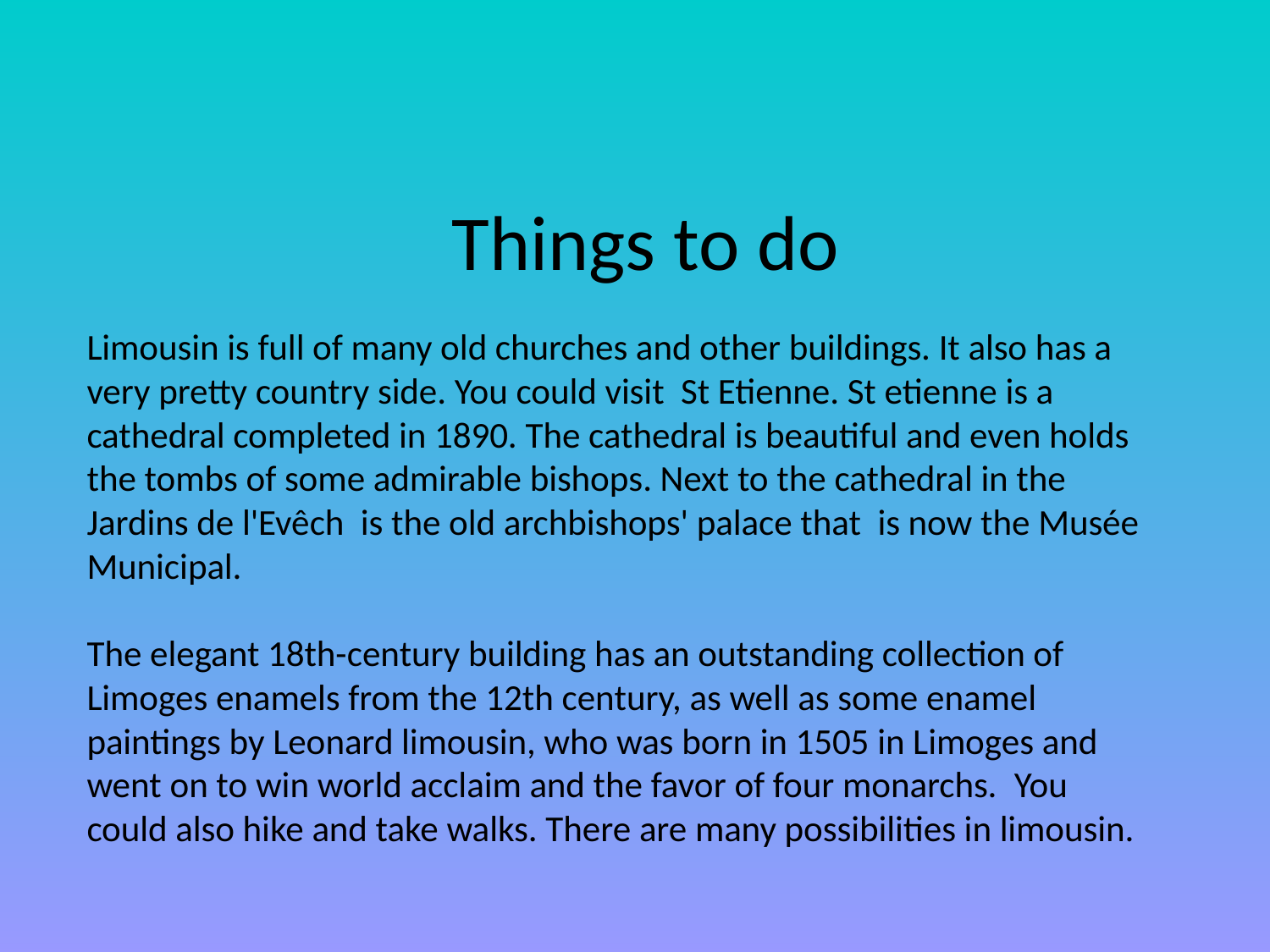

# Things to do
Limousin is full of many old churches and other buildings. It also has a very pretty country side. You could visit  St Etienne. St etienne is a cathedral completed in 1890. The cathedral is beautiful and even holds the tombs of some admirable bishops. Next to the cathedral in the Jardins de l'Evêch  is the old archbishops' palace that  is now the Musée Municipal. 
The elegant 18th-century building has an outstanding collection of Limoges enamels from the 12th century, as well as some enamel paintings by Leonard limousin, who was born in 1505 in Limoges and went on to win world acclaim and the favor of four monarchs.  You could also hike and take walks. There are many possibilities in limousin.